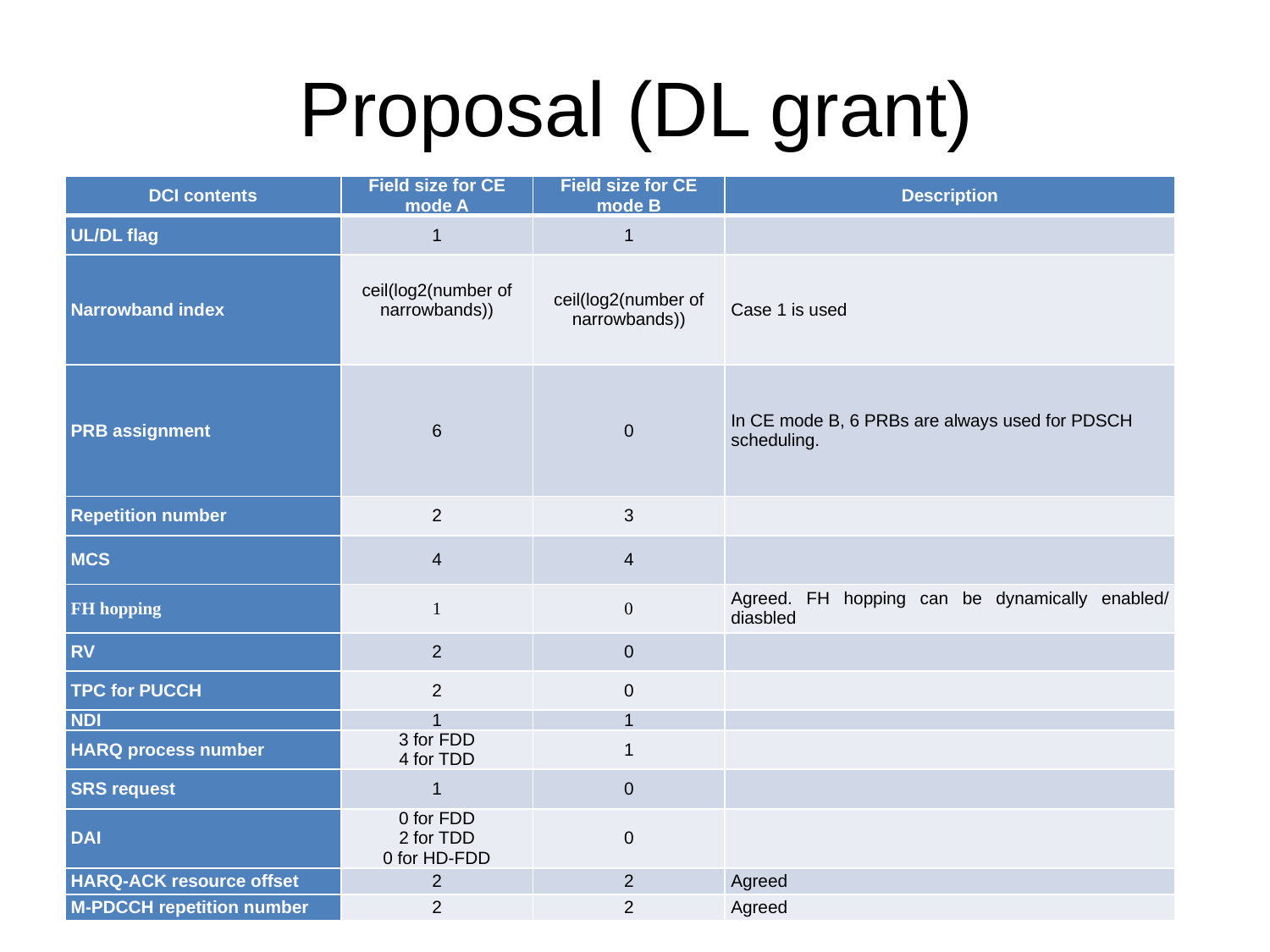

# Proposal (DL grant)
| DCI contents | Field size for CE mode A | Field size for CE mode B | Description |
| --- | --- | --- | --- |
| UL/DL flag | 1 | 1 |  |
| Narrowband index | ceil(log2(number of narrowbands)) | ceil(log2(number of narrowbands)) | Case 1 is used |
| PRB assignment | 6 | 0 | In CE mode B, 6 PRBs are always used for PDSCH scheduling. |
| Repetition number | 2 | 3 |  |
| MCS | 4 | 4 |  |
| FH hopping | 1 | 0 | Agreed. FH hopping can be dynamically enabled/diasbled |
| RV | 2 | 0 |  |
| TPC for PUCCH | 2 | 0 |  |
| NDI | 1 | 1 |  |
| HARQ process number | 3 for FDD 4 for TDD | 1 |  |
| SRS request | 1 | 0 |  |
| DAI | 0 for FDD 2 for TDD 0 for HD-FDD | 0 |  |
| HARQ-ACK resource offset | 2 | 2 | Agreed |
| M-PDCCH repetition number | 2 | 2 | Agreed |